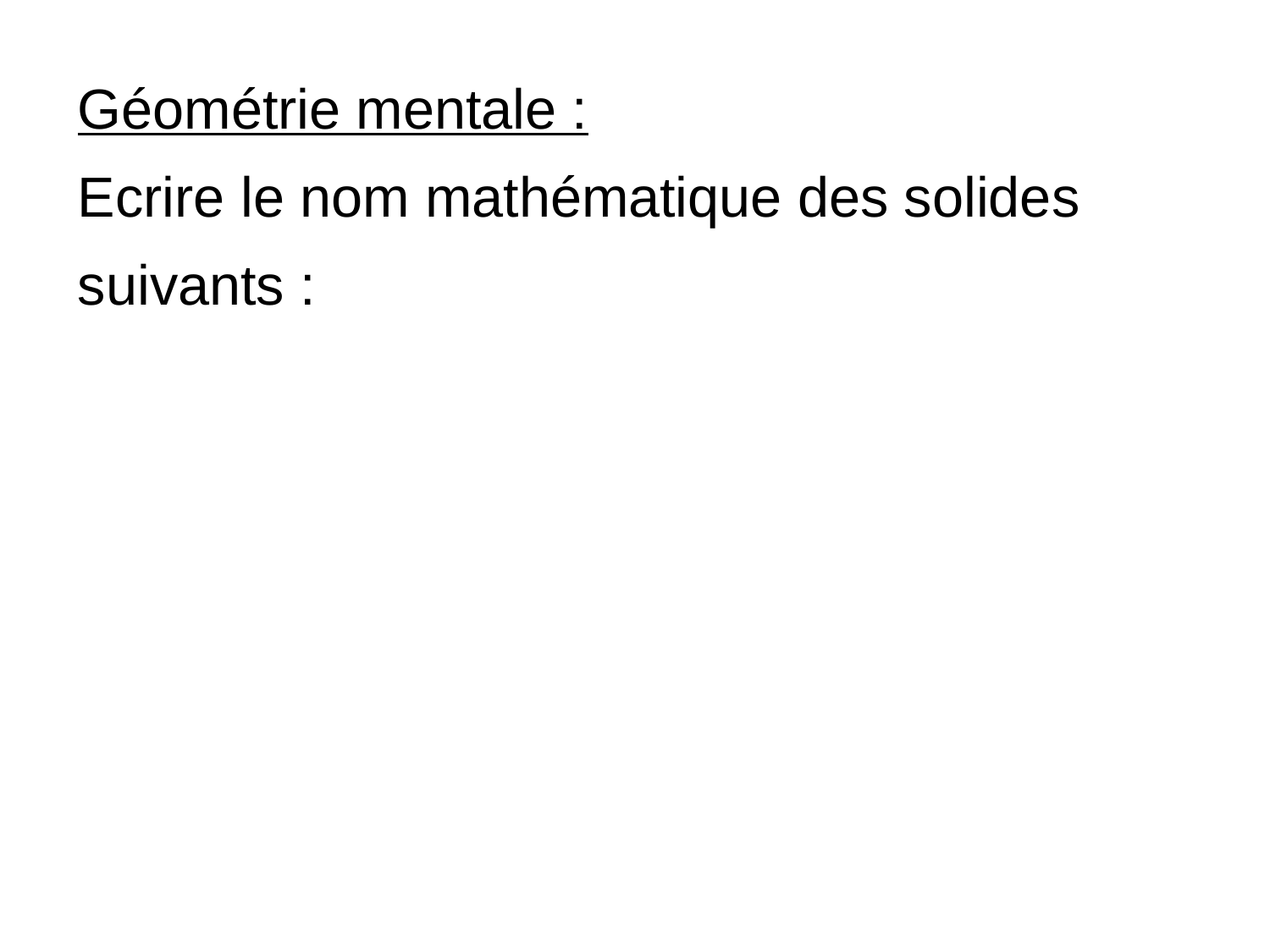

Géométrie mentale :
Ecrire le nom mathématique des solides suivants :